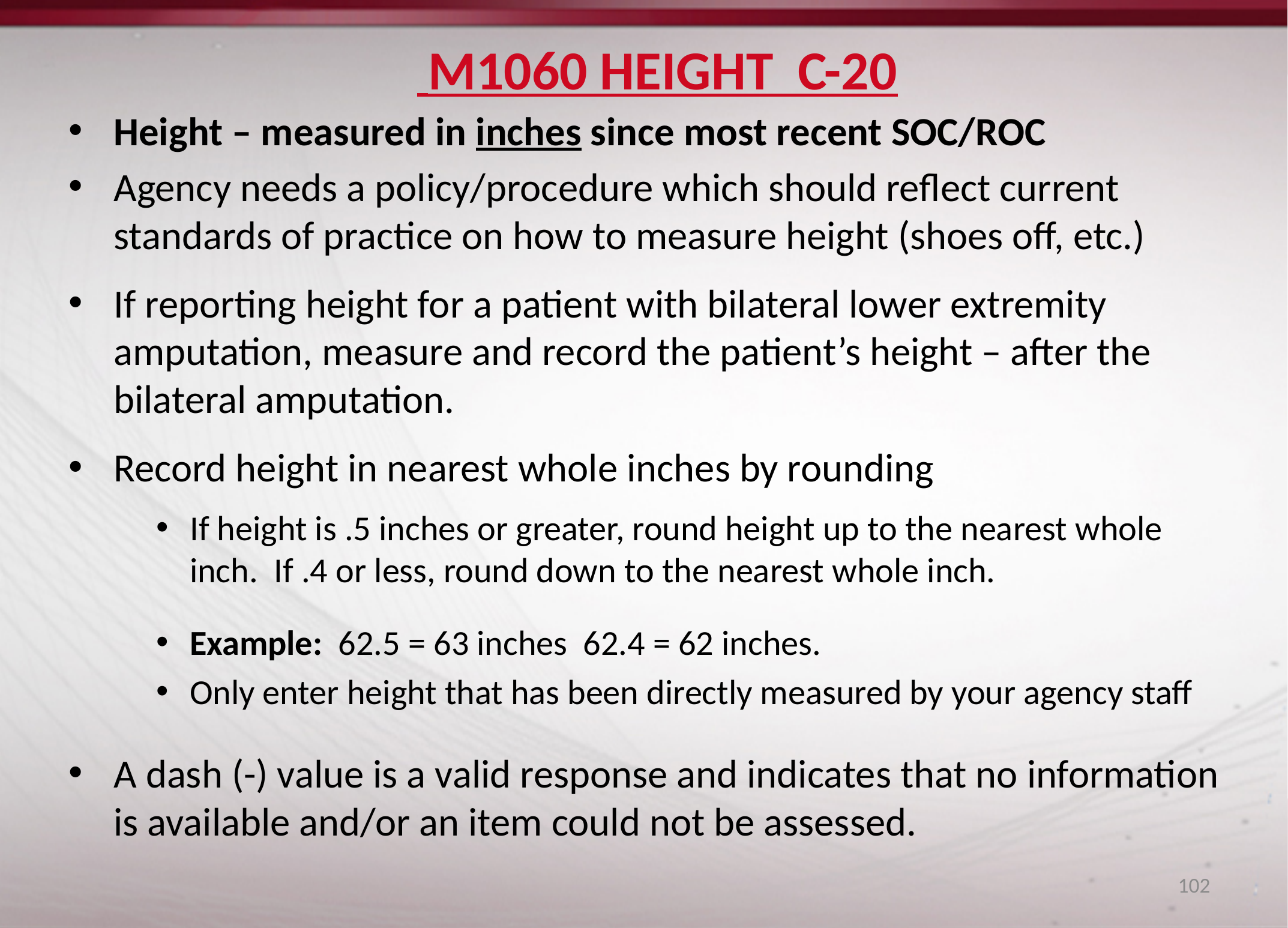

# M1060 Height  C-20

Height – measured in inches since most recent SOC/ROC
Agency needs a policy/procedure which should reflect current standards of practice on how to measure height (shoes off, etc.)

If reporting height for a patient with bilateral lower extremity amputation, measure and record the patient’s height – after the bilateral amputation.

Record height in nearest whole inches by rounding

If height is .5 inches or greater, round height up to the nearest whole inch.  If .4 or less, round down to the nearest whole inch.

Example:  62.5 = 63 inches  62.4 = 62 inches.
Only enter height that has been directly measured by your agency staff

A dash (-) value is a valid response and indicates that no information is available and/or an item could not be assessed.

102